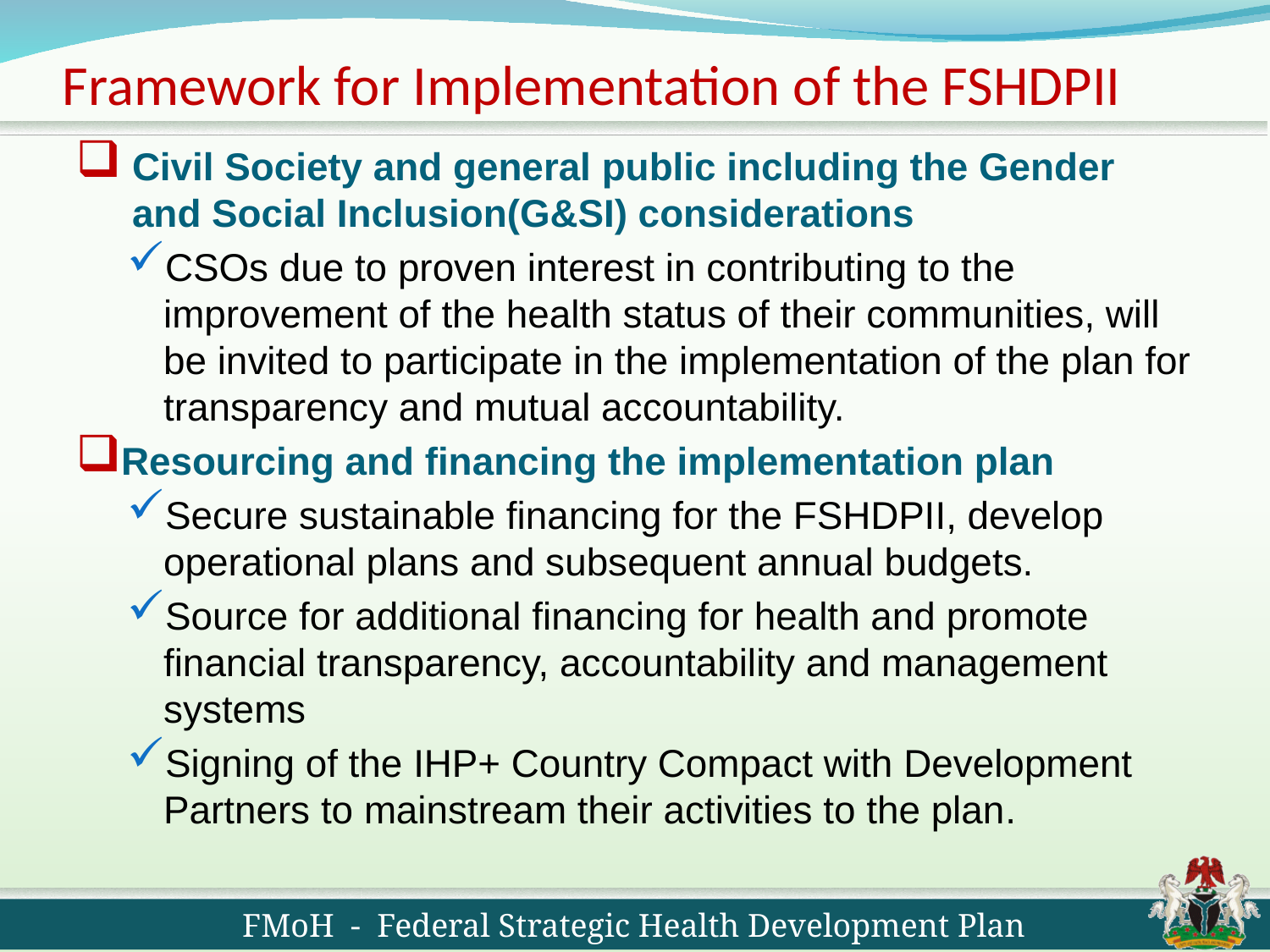

# Framework for Implementation of the FSHDPII
Civil Society and general public including the Gender and Social Inclusion(G&SI) considerations
CSOs due to proven interest in contributing to the improvement of the health status of their communities, will be invited to participate in the implementation of the plan for transparency and mutual accountability.
Resourcing and financing the implementation plan
Secure sustainable financing for the FSHDPII, develop operational plans and subsequent annual budgets.
Source for additional financing for health and promote financial transparency, accountability and management systems
Signing of the IHP+ Country Compact with Development Partners to mainstream their activities to the plan.